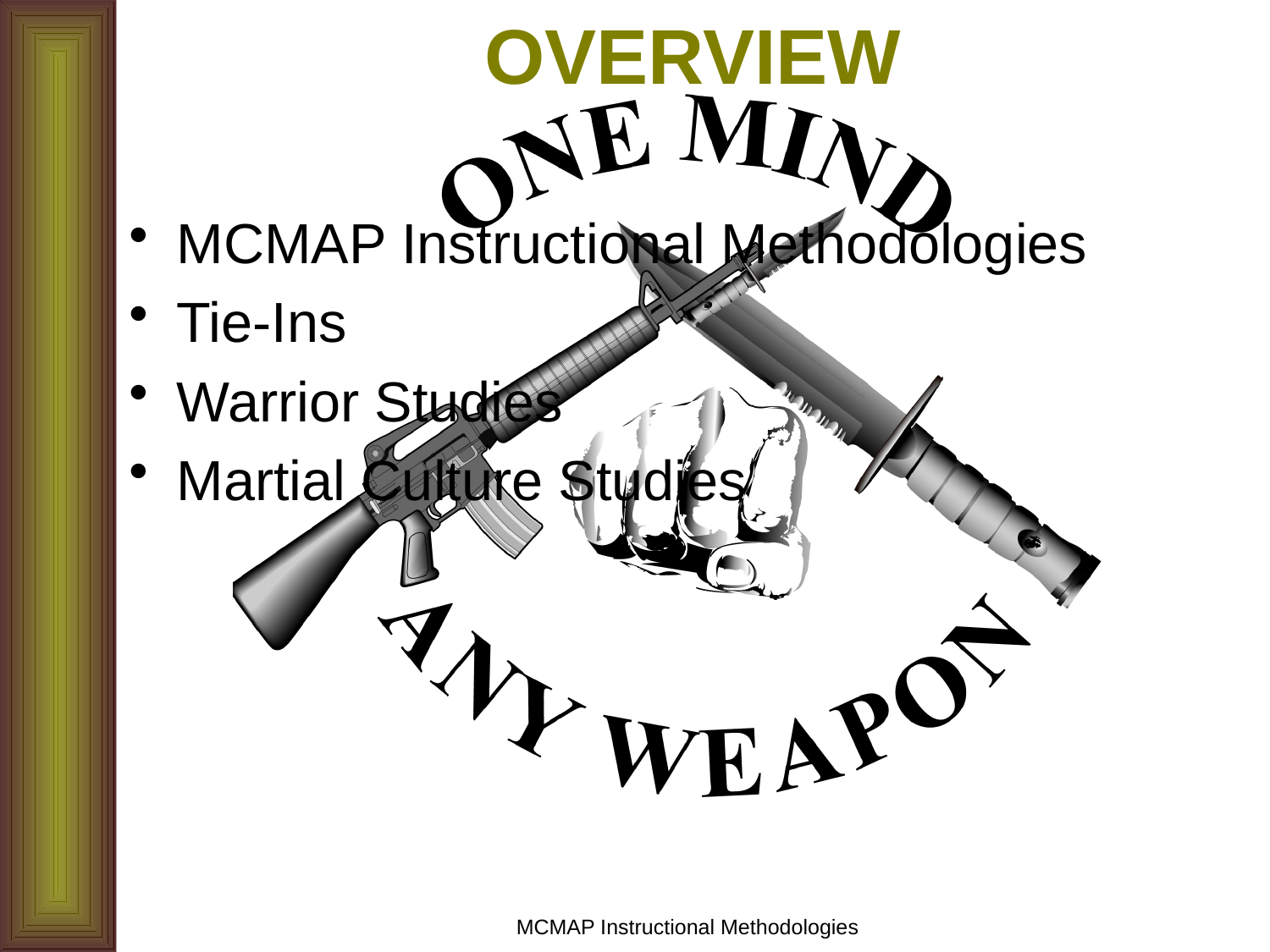

# OVERVIEW
MCMAP Instructional Methodologies
Tie-Ins
Warrior Studies
Martial Culture Studies
MCMAP Instructional Methodologies